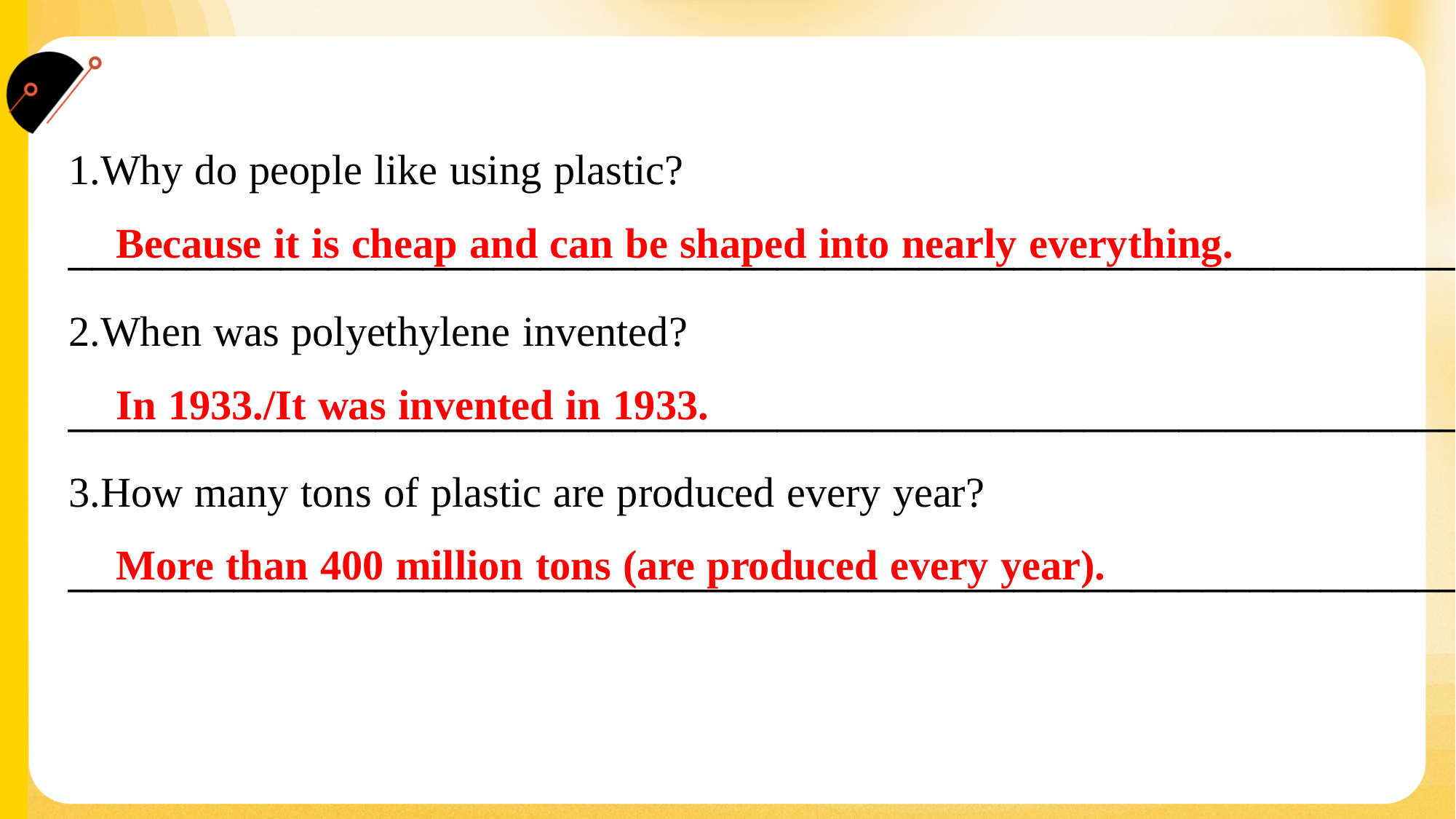

1.Why do people like using plastic?
______________________________________________________________

    Because it is cheap and can be shaped into nearly everything.
2.When was polyethylene invented?
______________________________________________________________

    In 1933./It was invented in 1933.
3.How many tons of plastic are produced every year?
______________________________________________________________

    More than 400 million tons (are produced every year).